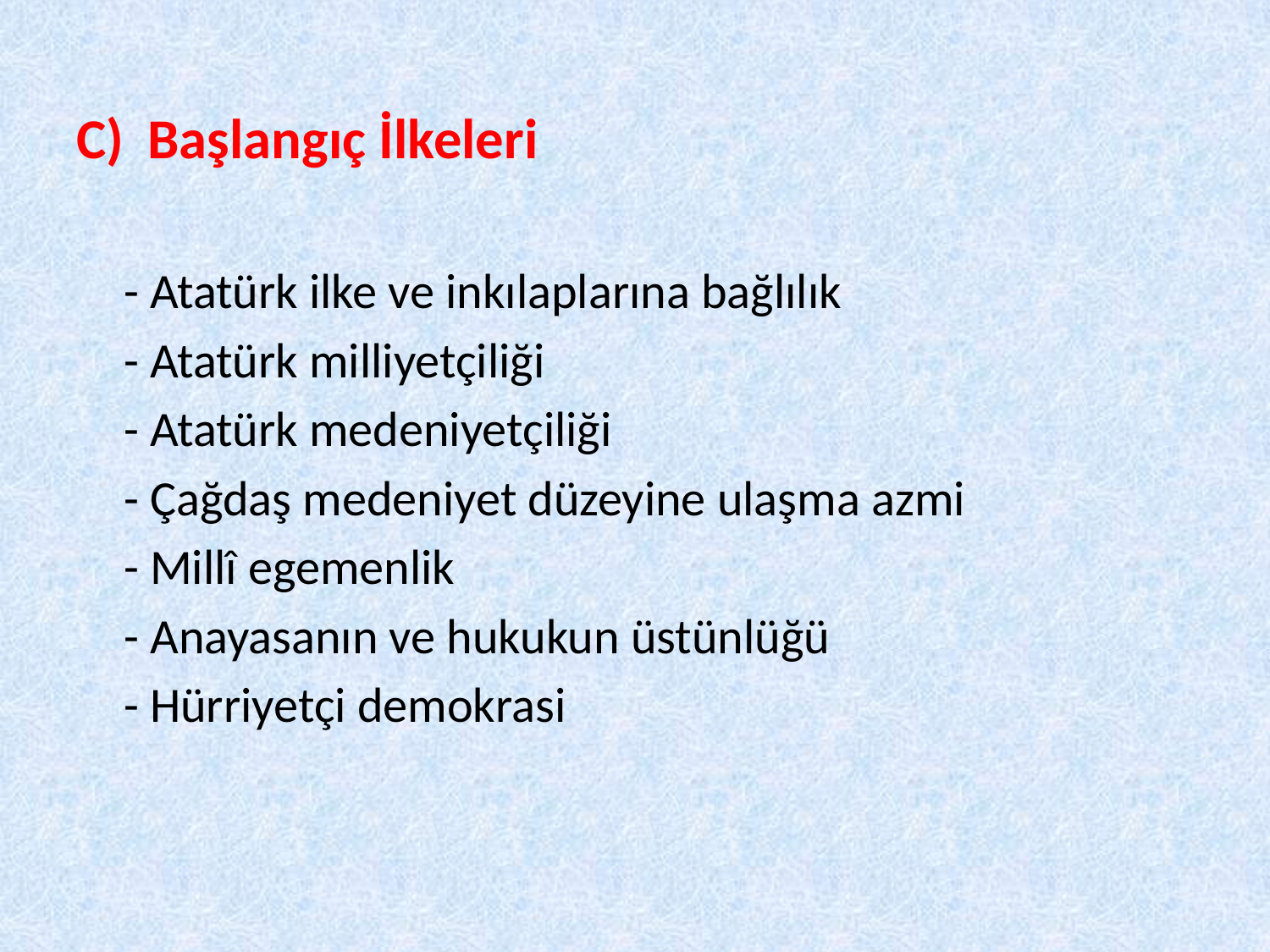

Başlangıç İlkeleri

	- Atatürk ilke ve inkılaplarına bağlılık
	- Atatürk milliyetçiliği
	- Atatürk medeniyetçiliği
	- Çağdaş medeniyet düzeyine ulaşma azmi
	- Millî egemenlik
	- Anayasanın ve hukukun üstünlüğü
	- Hürriyetçi demokrasi